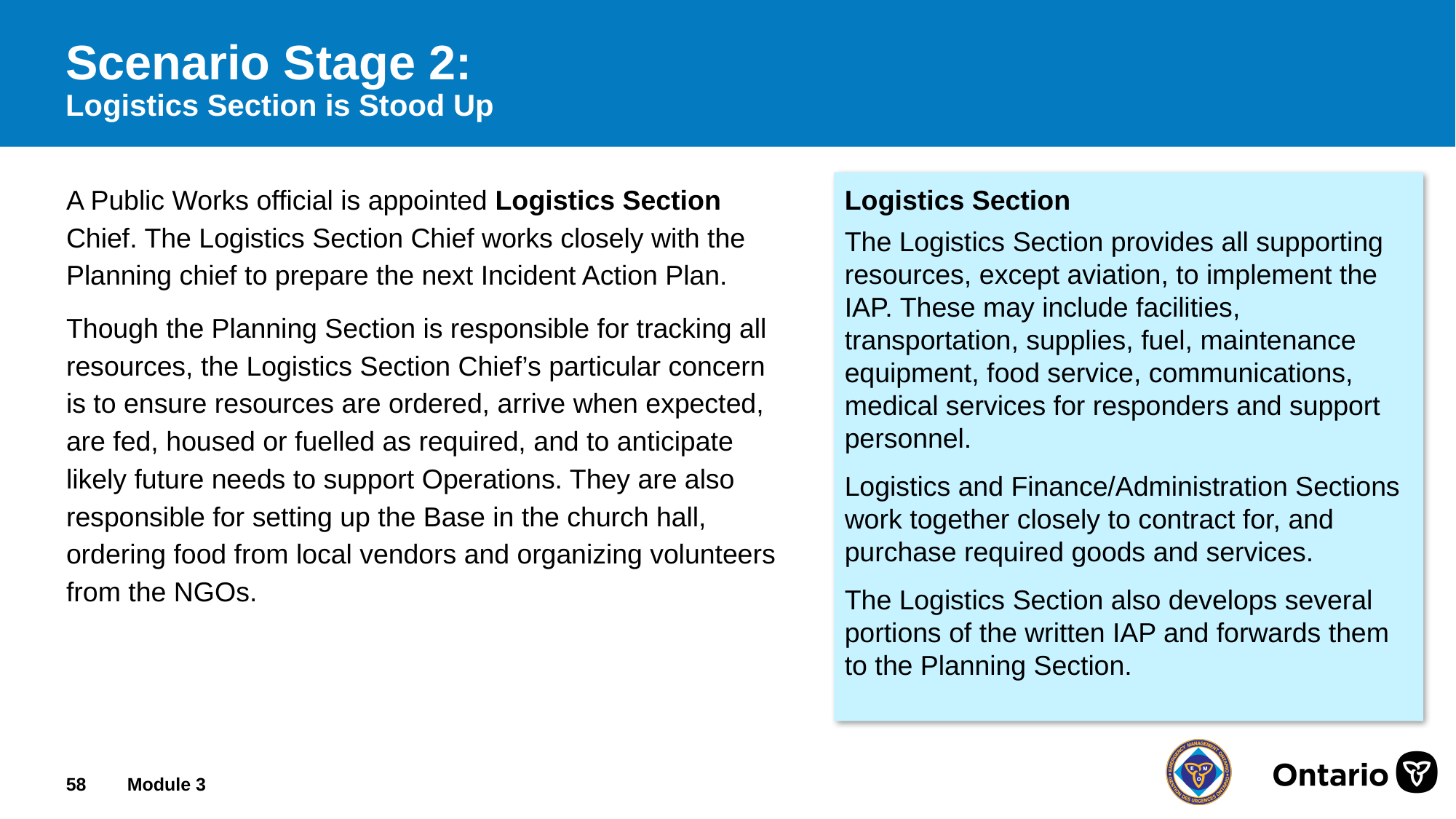

# Scenario Stage 2: Logistics Section is Stood Up
A Public Works official is appointed Logistics Section Chief. The Logistics Section Chief works closely with the Planning chief to prepare the next Incident Action Plan.
Though the Planning Section is responsible for tracking all resources, the Logistics Section Chief’s particular concern is to ensure resources are ordered, arrive when expected, are fed, housed or fuelled as required, and to anticipate likely future needs to support Operations. They are also responsible for setting up the Base in the church hall, ordering food from local vendors and organizing volunteers from the NGOs.
Logistics Section
The Logistics Section provides all supporting resources, except aviation, to implement the IAP. These may include facilities, transportation, supplies, fuel, maintenance equipment, food service, communications, medical services for responders and support personnel.
Logistics and Finance/Administration Sections work together closely to contract for, and purchase required goods and services.
The Logistics Section also develops several portions of the written IAP and forwards them to the Planning Section.
58
Module 3